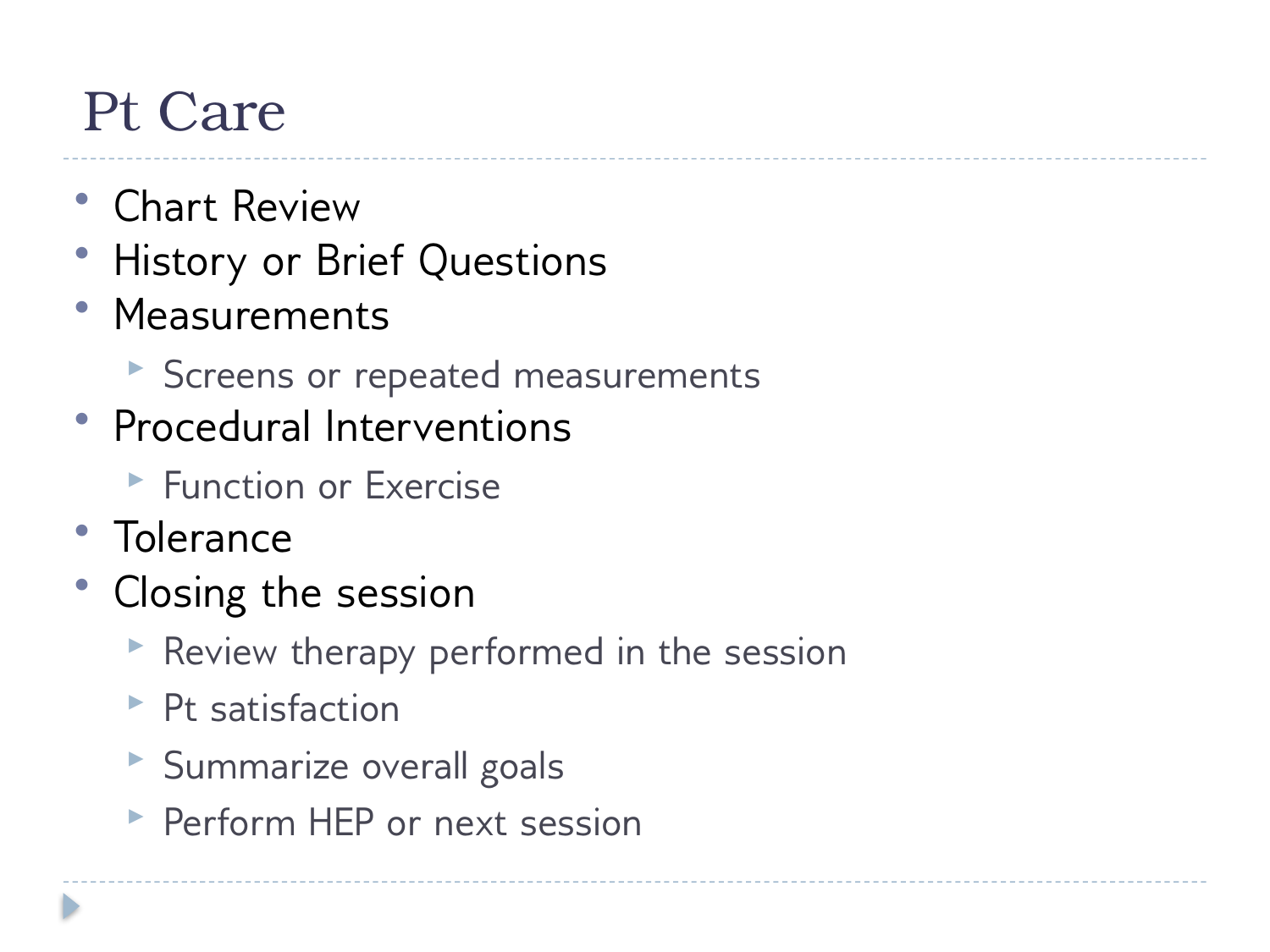

# Pt Care
Chart Review
History or Brief Questions
Measurements
Screens or repeated measurements
Procedural Interventions
Function or Exercise
Tolerance
Closing the session
Review therapy performed in the session
Pt satisfaction
Summarize overall goals
Perform HEP or next session